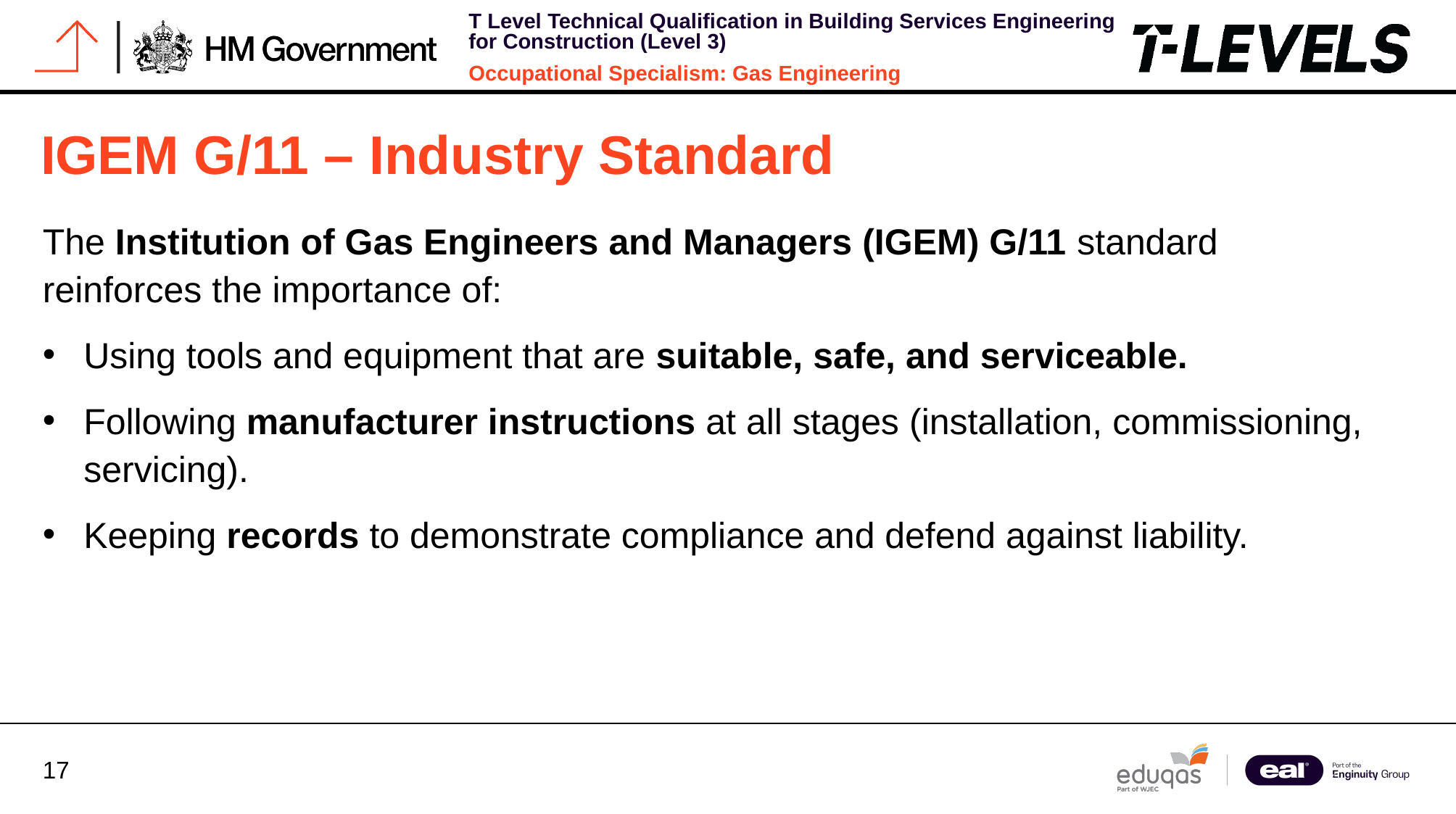

# IGEM G/11 – Industry Standard
The Institution of Gas Engineers and Managers (IGEM) G/11 standard reinforces the importance of:
Using tools and equipment that are suitable, safe, and serviceable.
Following manufacturer instructions at all stages (installation, commissioning, servicing).
Keeping records to demonstrate compliance and defend against liability.